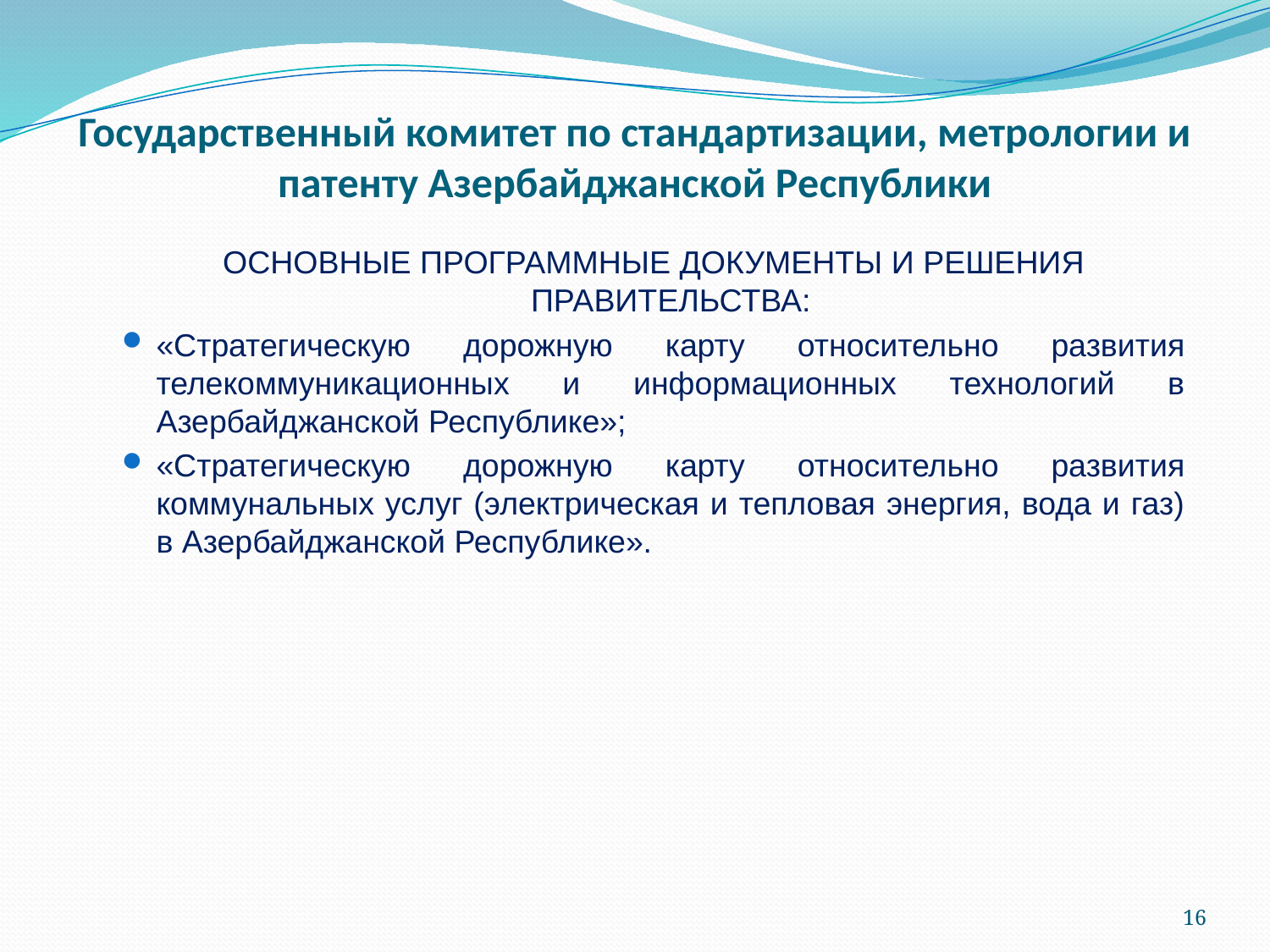

# Государственный комитет по стандартизации, метрологии и патенту Азербайджанской Республики
ОСНОВНЫЕ ПРОГРАММНЫЕ ДОКУМЕНТЫ И РЕШЕНИЯ ПРАВИТЕЛЬСТВА:
«Стратегическую дорожную карту относительно развития телекоммуникационных и информационных технологий в Азербайджанской Республике»;
«Стратегическую дорожную карту относительно развития коммунальных услуг (электрическая и тепловая энергия, вода и газ) в Азербайджанской Республике».
16